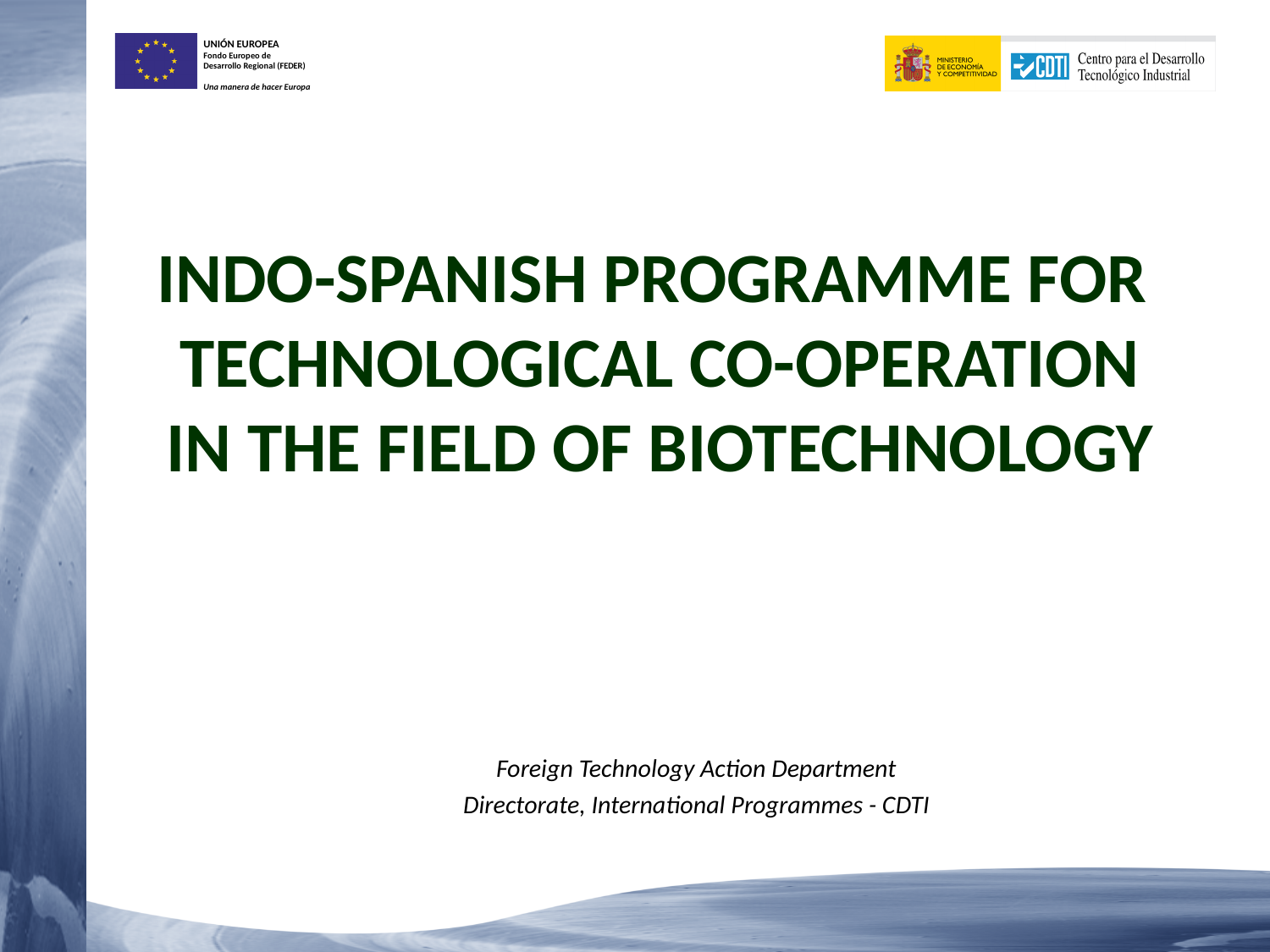

# INDO-SPANISH PROGRAMME FOR TECHNOLOGICAL CO-OPERATION IN THE FIELD OF BIOTECHNOLOGY
Foreign Technology Action Department
Directorate, International Programmes - CDTI